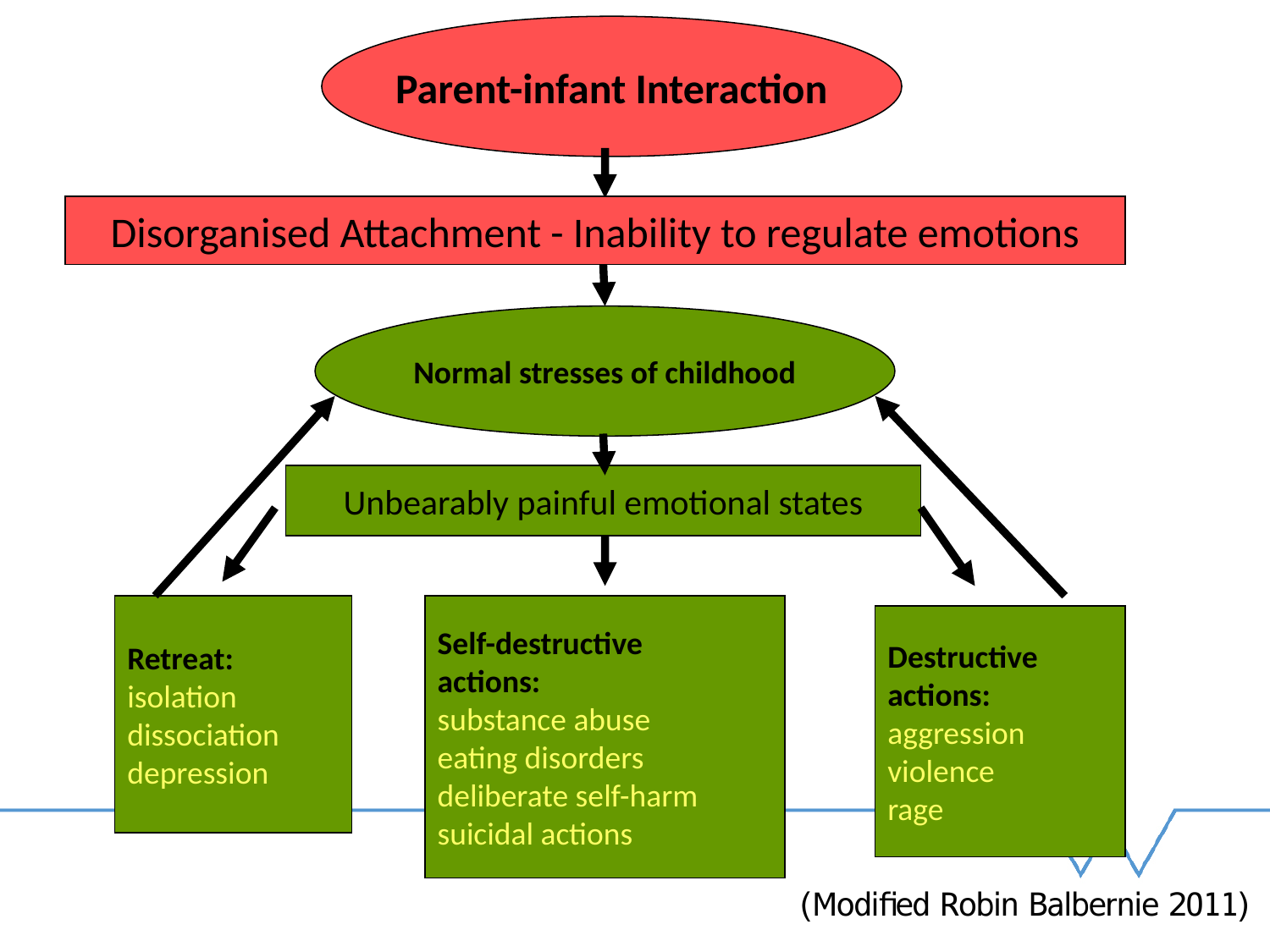

Parent-infant Interaction

Disorganised Attachment - Inability to regulate emotions

Normal stresses of childhood

Unbearably painful emotional states

Retreat:
isolation
dissociation
depression
Self-destructive
actions:
substance abuse
eating disorders
deliberate self-harm
suicidal actions
Destructive
actions:
aggression
violence
rage
(Modified Robin Balbernie 2011)